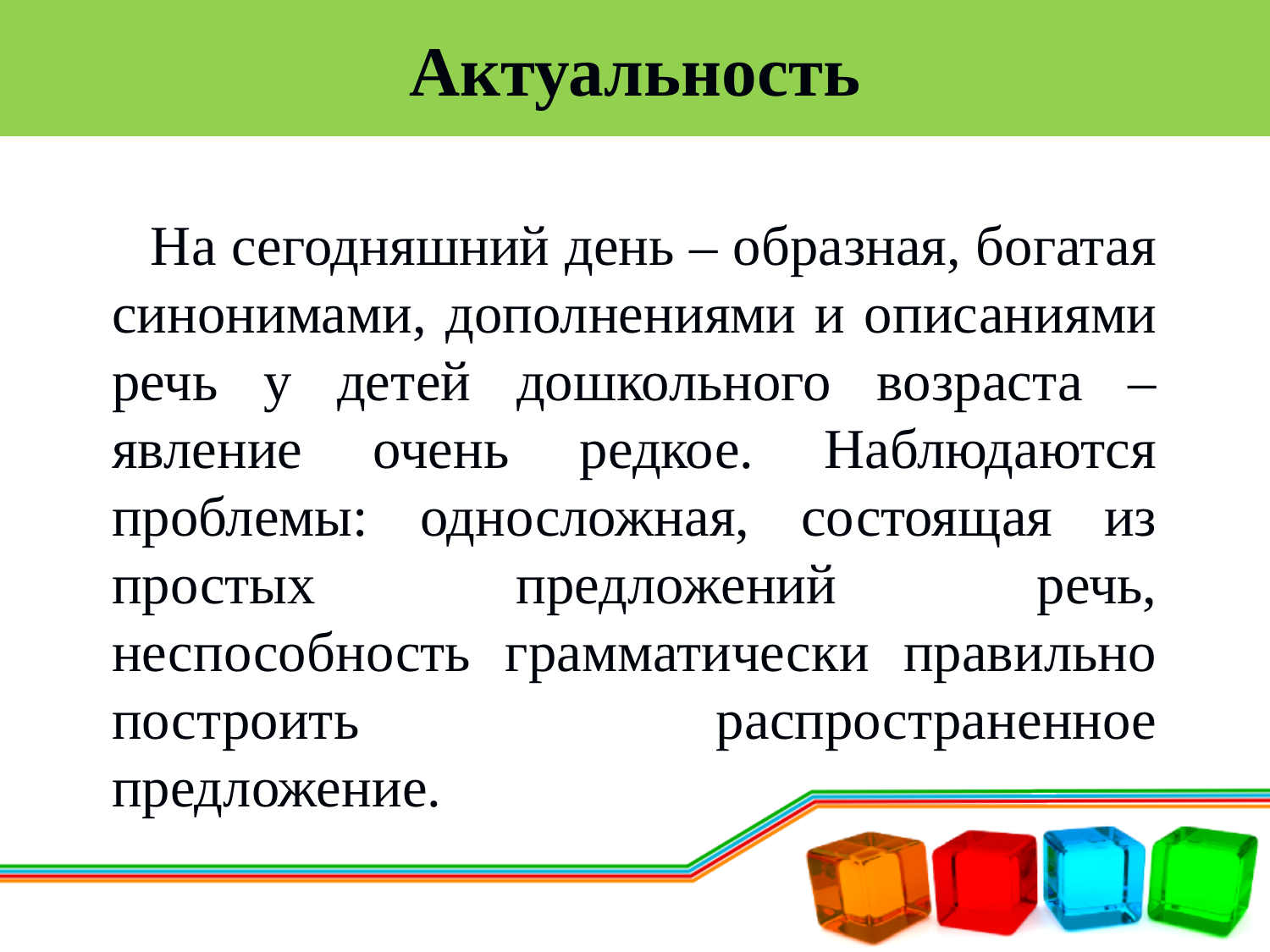

# Актуальность

    На сегодняшний день – образная, богатая синонимами, дополнениями и описаниями речь у детей дошкольного возраста – явление очень редкое. Наблюдаются проблемы: односложная, состоящая из простых предложений речь, неспособность грамматически правильно построить распространенное предложение.